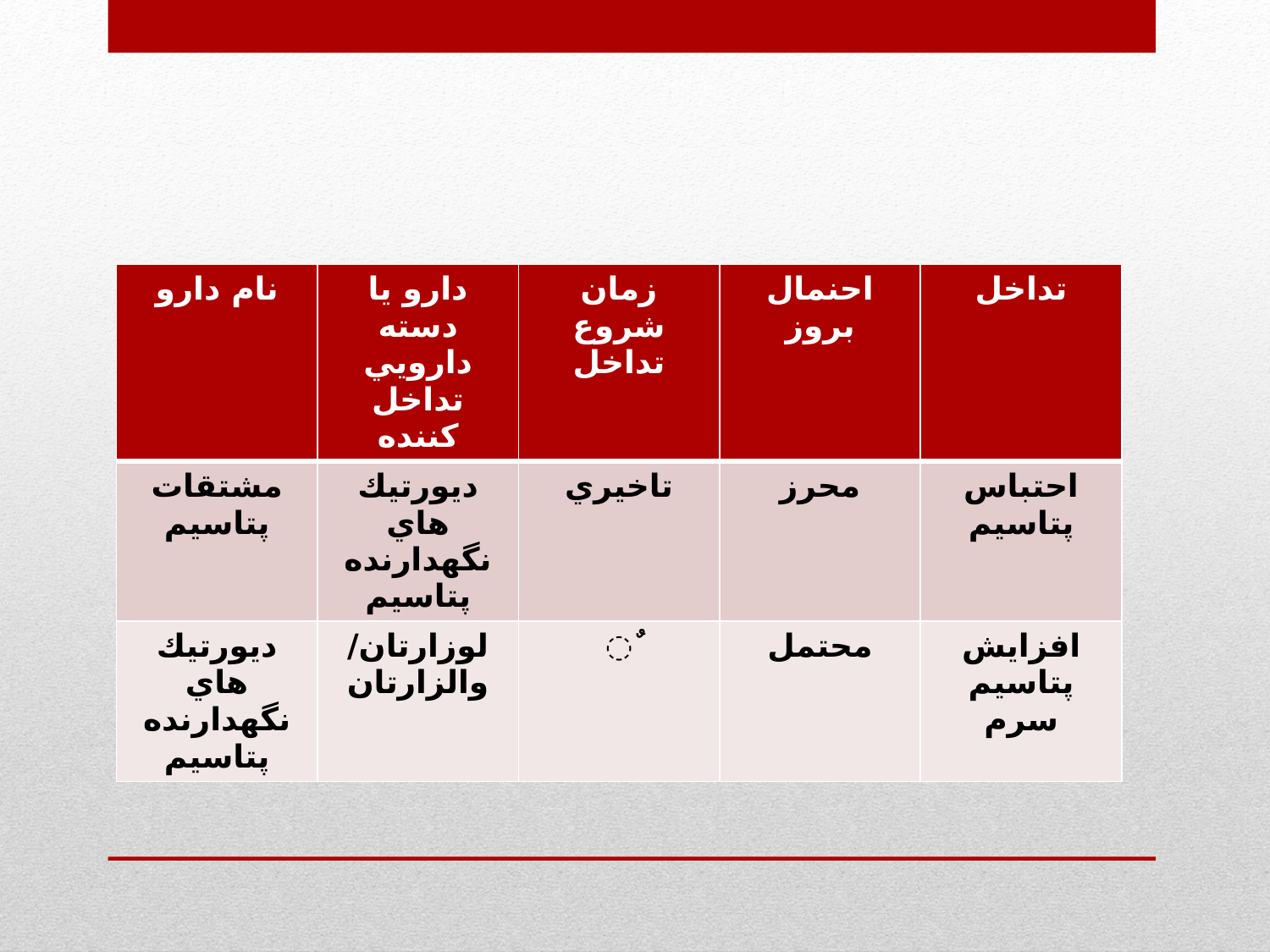

| نام دارو | دارو يا دسته دارويي تداخل كننده | زمان شروع تداخل | احنمال بروز | تداخل |
| --- | --- | --- | --- | --- |
| مشتقات پتاسيم | ديورتيك هاي نگهدارنده پتاسيم | تاخيري | محرز | احتباس پتاسيم |
| ديورتيك هاي نگهدارنده پتاسيم | لوزارتان/ والزارتان | ٌ | محتمل | افزايش پتاسيم سرم |